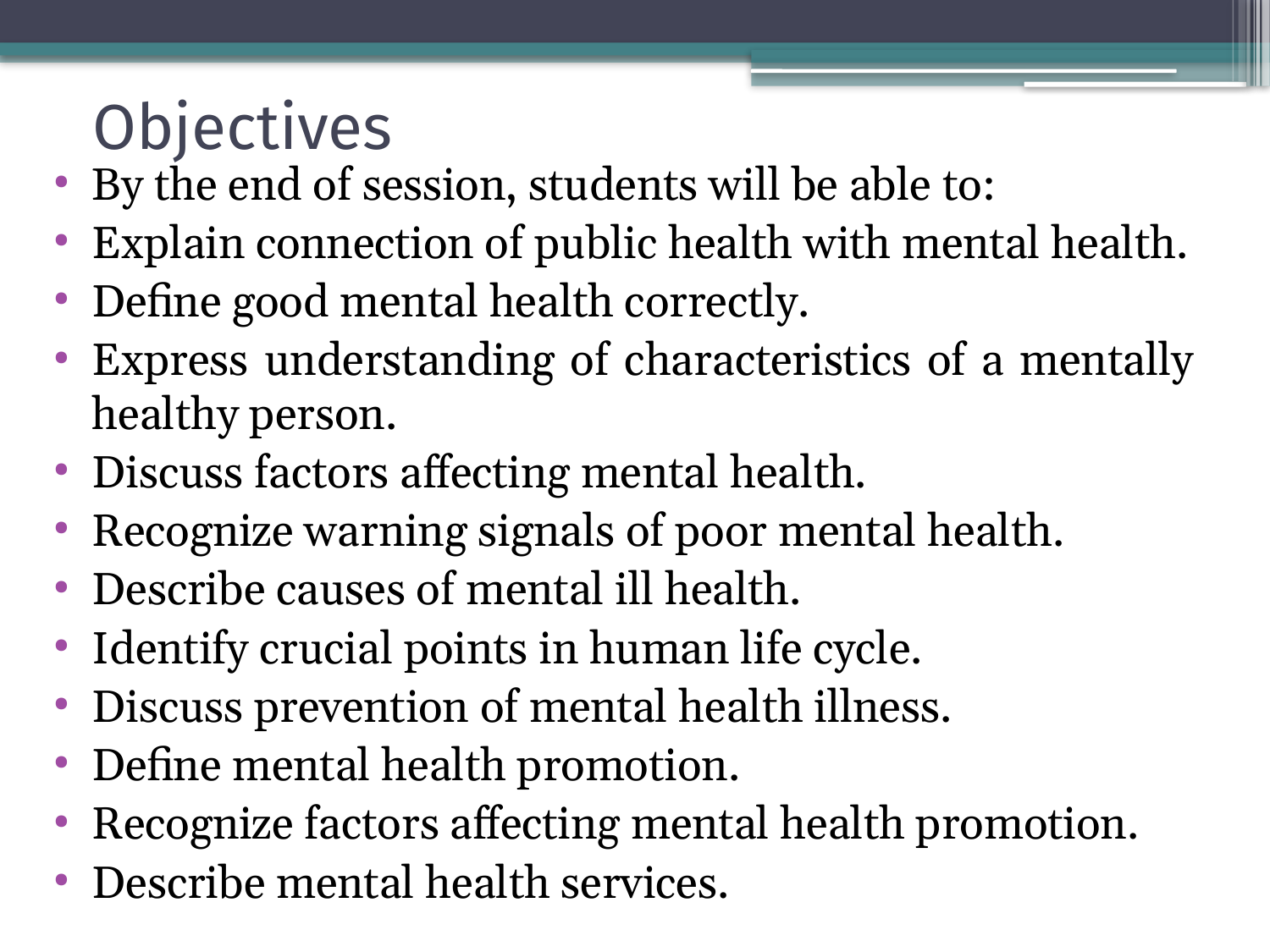

# Objectives
By the end of session, students will be able to:
Explain connection of public health with mental health.
Define good mental health correctly.
Express understanding of characteristics of a mentally healthy person.
Discuss factors affecting mental health.
Recognize warning signals of poor mental health.
Describe causes of mental ill health.
Identify crucial points in human life cycle.
Discuss prevention of mental health illness.
Define mental health promotion.
Recognize factors affecting mental health promotion.
Describe mental health services.